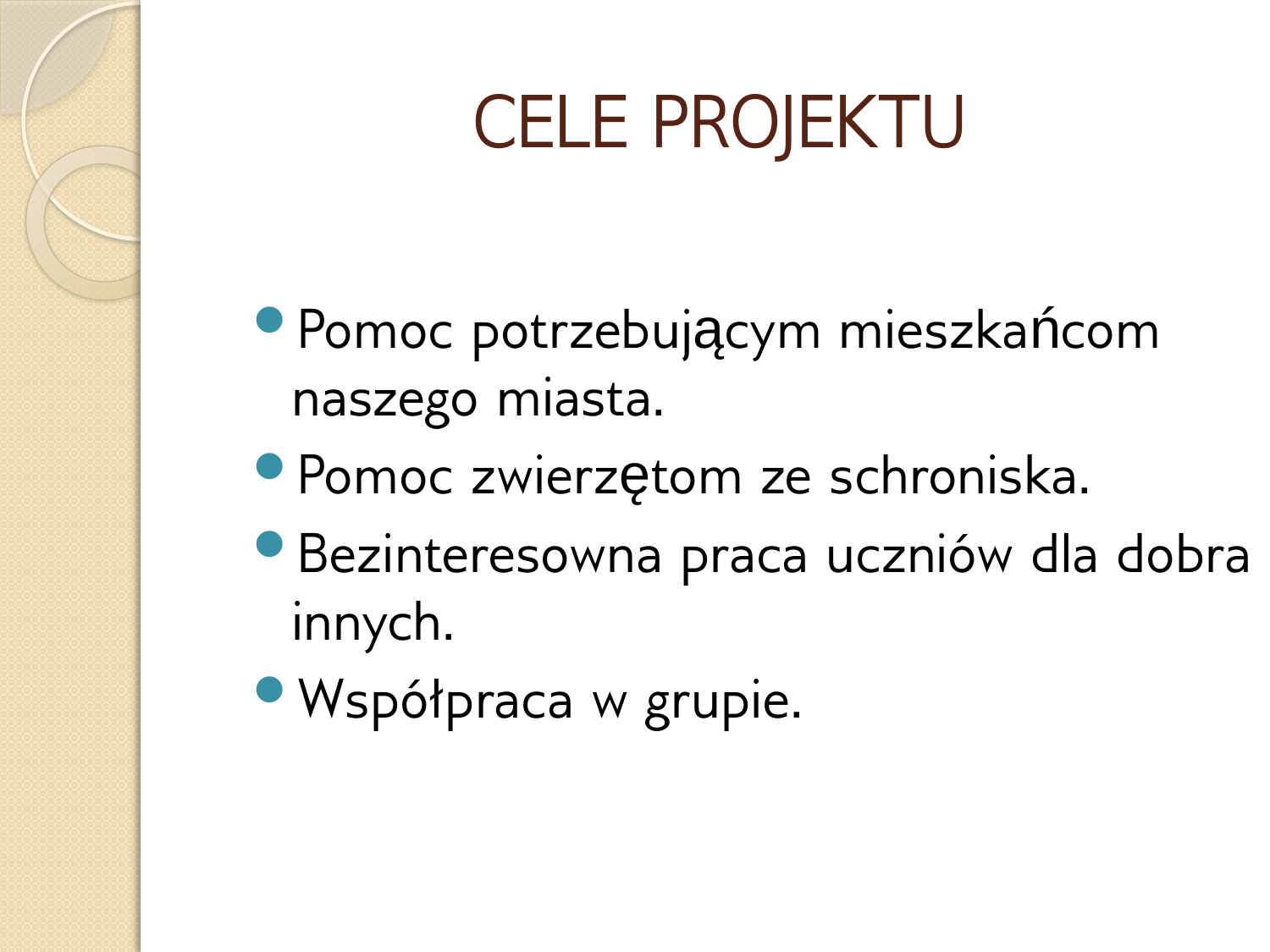

# CELE PROJEKTU
Pomoc potrzebującym mieszkańcom naszego miasta.
Pomoc zwierzętom ze schroniska.
Bezinteresowna praca uczniów dla dobra innych.
Współpraca w grupie.